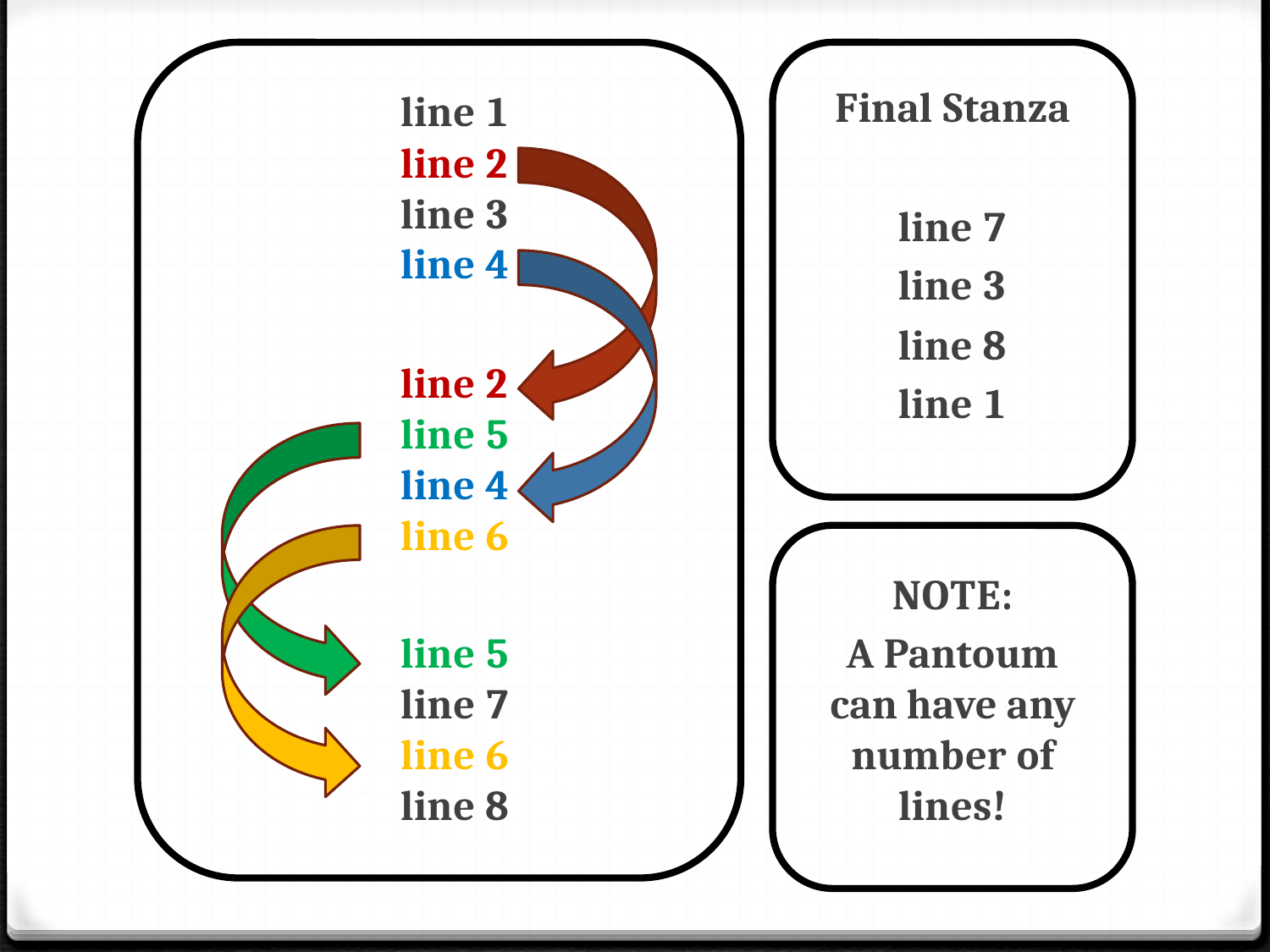

Final Stanza

line 7
line 3
line 8
line 1

line 1
line 2
line 3
line 4

line 2
line 5
line 4
line 6

line 5
line 7
line 6
line 8

NOTE:
A Pantoum can have any number of lines!